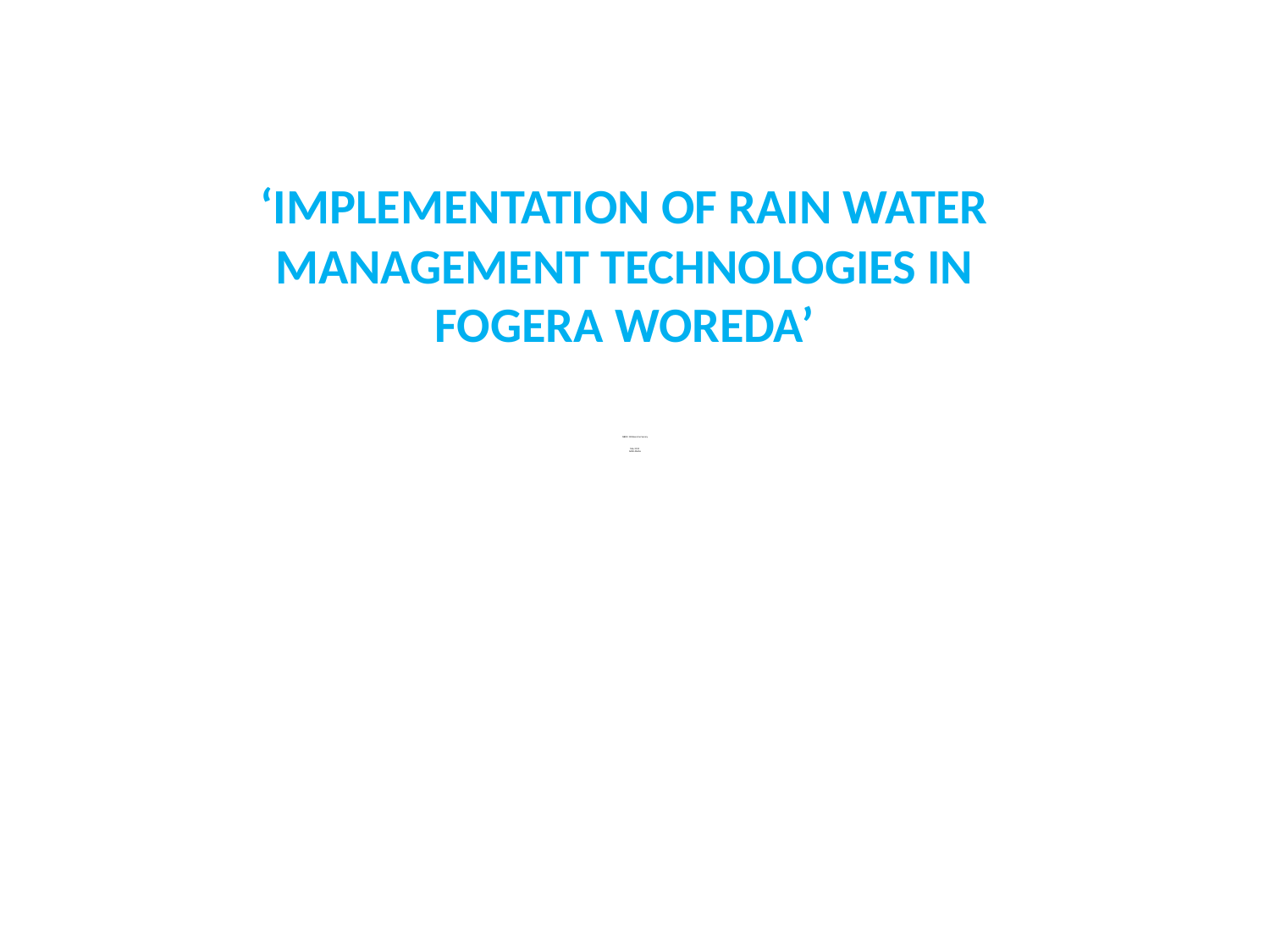

‘IMPLEMENTATION OF RAIN WATER MANAGEMENT TECHNOLOGIES IN FOGERA WOREDA’

# NBDC: N2 Base Line Survey May 2011 Addis Ababa